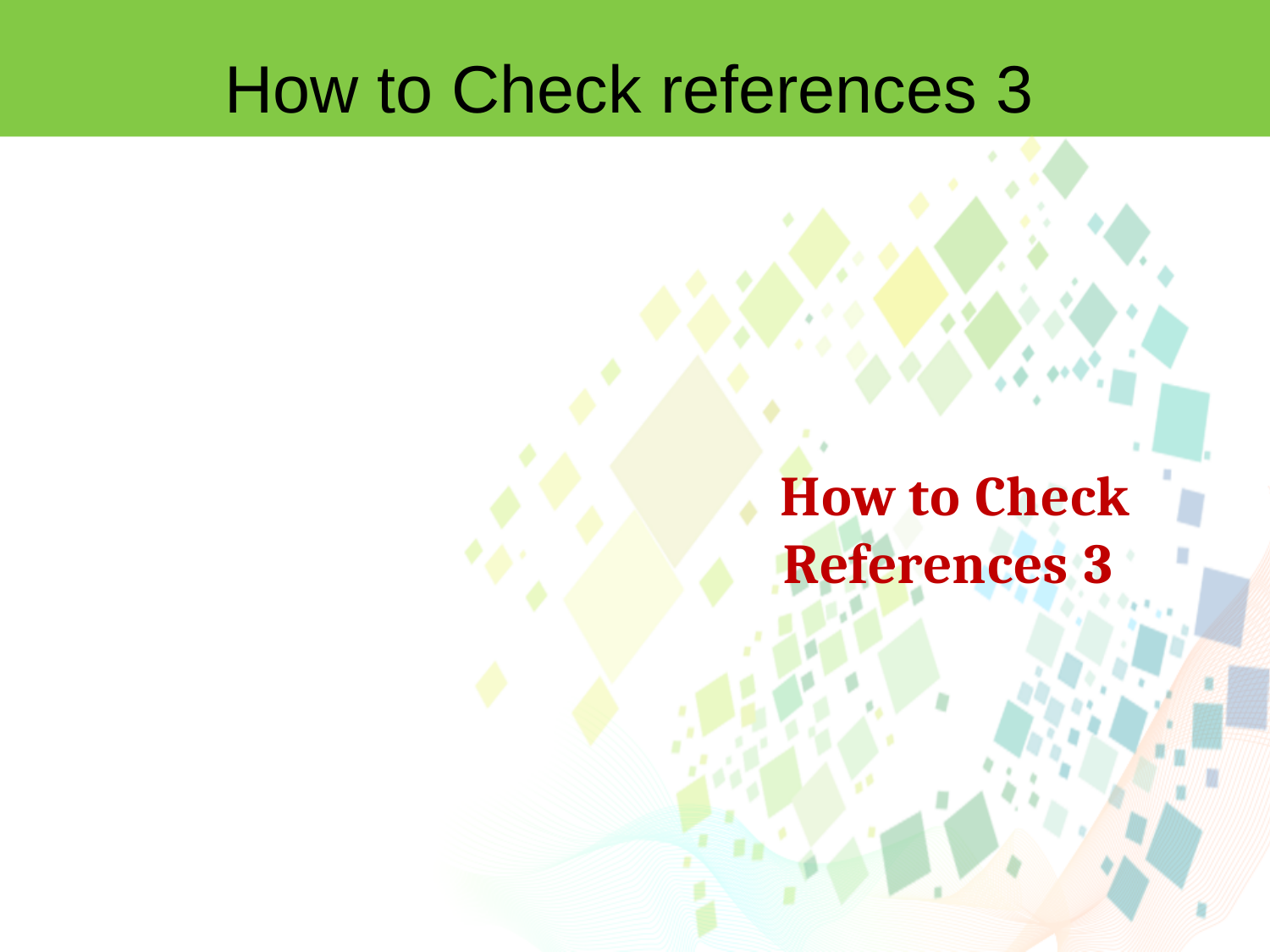

How to Check references 3
How to Check References 3